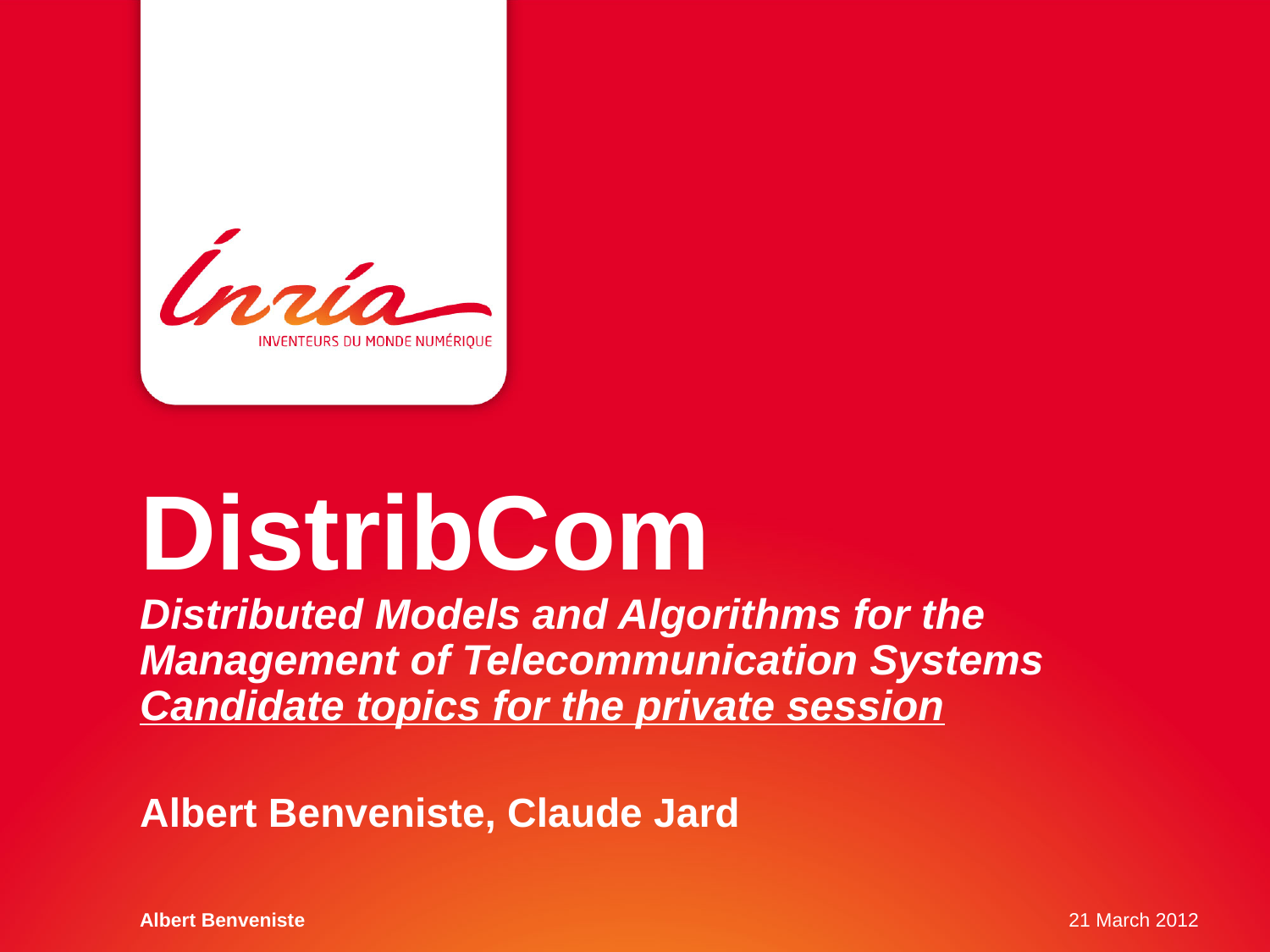

# DistribCom Distributed Models and Algorithms for the Management of Telecommunication Systems Candidate topics for the private session

Albert Benveniste, Claude Jard
Albert Benveniste
21 March 2012